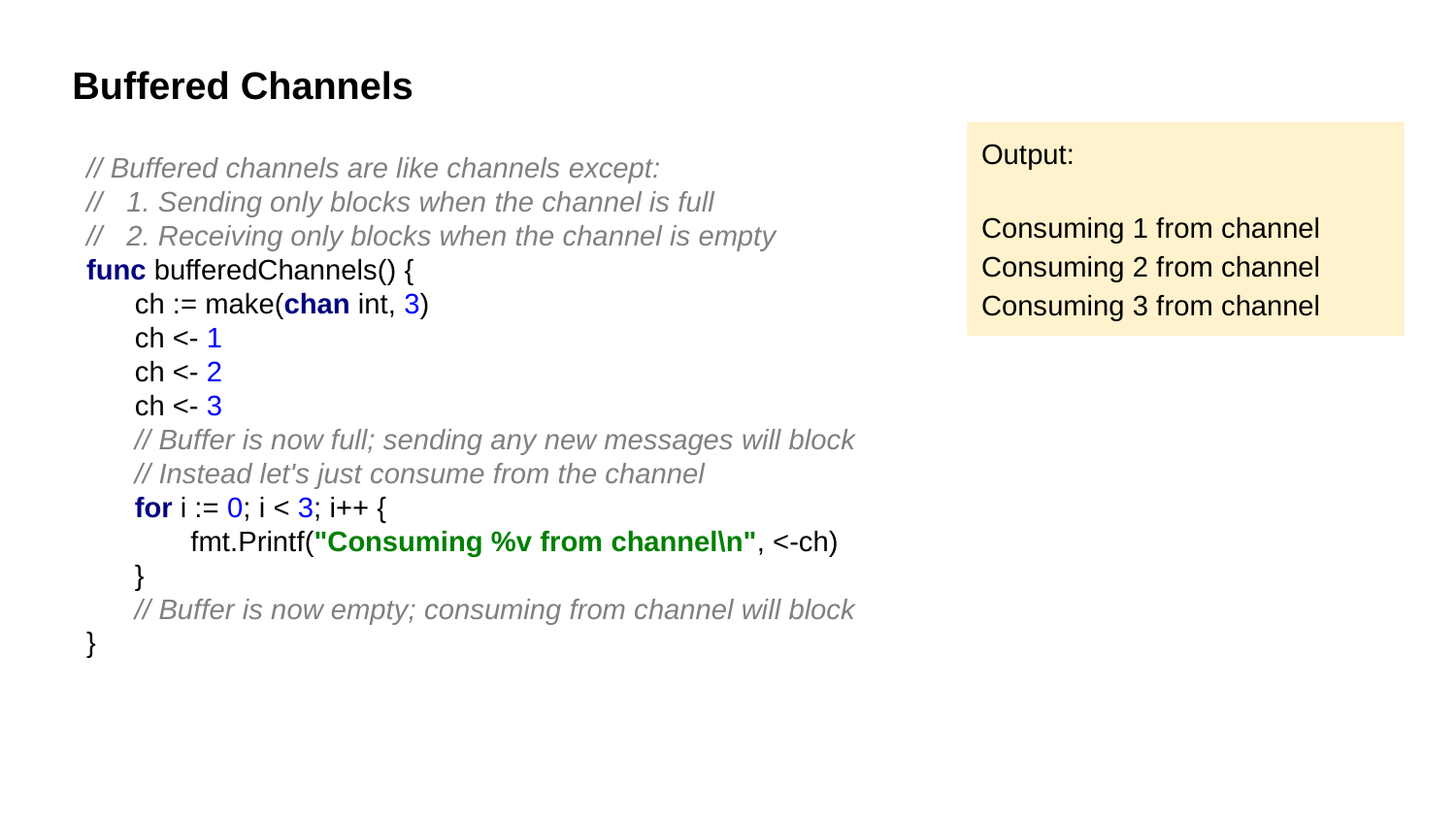

Buffered Channels
Output:

Consuming 1 from channel
Consuming 2 from channel
Consuming 3 from channel
// Buffered channels are like channels except:
//   1. Sending only blocks when the channel is full
//   2. Receiving only blocks when the channel is empty
func bufferedChannels() {
      ch := make(chan int, 3)
      ch <- 1
      ch <- 2
      ch <- 3
      // Buffer is now full; sending any new messages will block
      // Instead let's just consume from the channel
      for i := 0; i < 3; i++ {
             fmt.Printf("Consuming %v from channel\n", <-ch)
      }
      // Buffer is now empty; consuming from channel will block
}